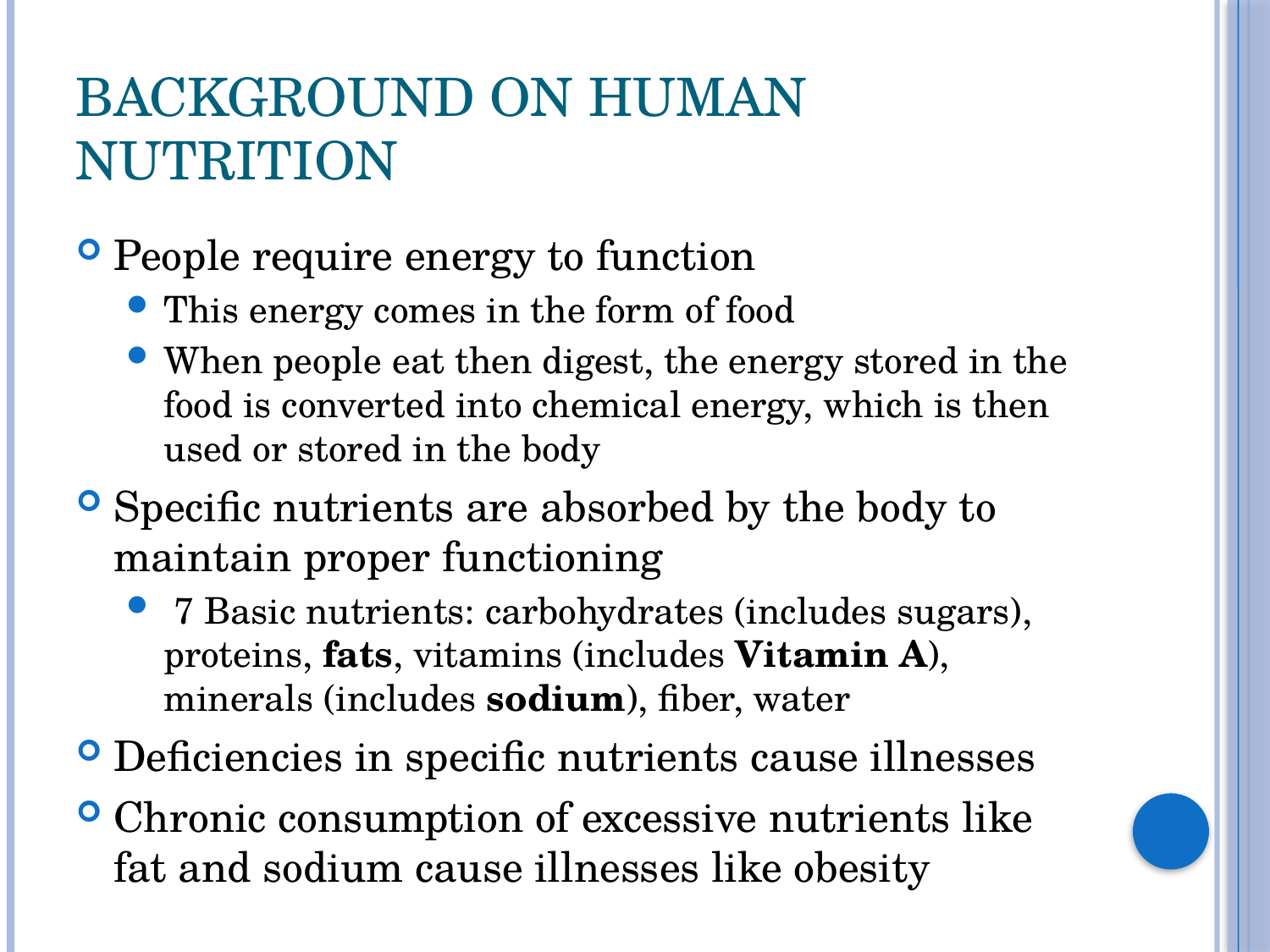

# Background on Human Nutrition
People require energy to function
This energy comes in the form of food
When people eat then digest, the energy stored in the food is converted into chemical energy, which is then used or stored in the body
Specific nutrients are absorbed by the body to maintain proper functioning
 7 Basic nutrients: carbohydrates (includes sugars), proteins, fats, vitamins (includes Vitamin A), minerals (includes sodium), fiber, water
Deficiencies in specific nutrients cause illnesses
Chronic consumption of excessive nutrients like fat and sodium cause illnesses like obesity